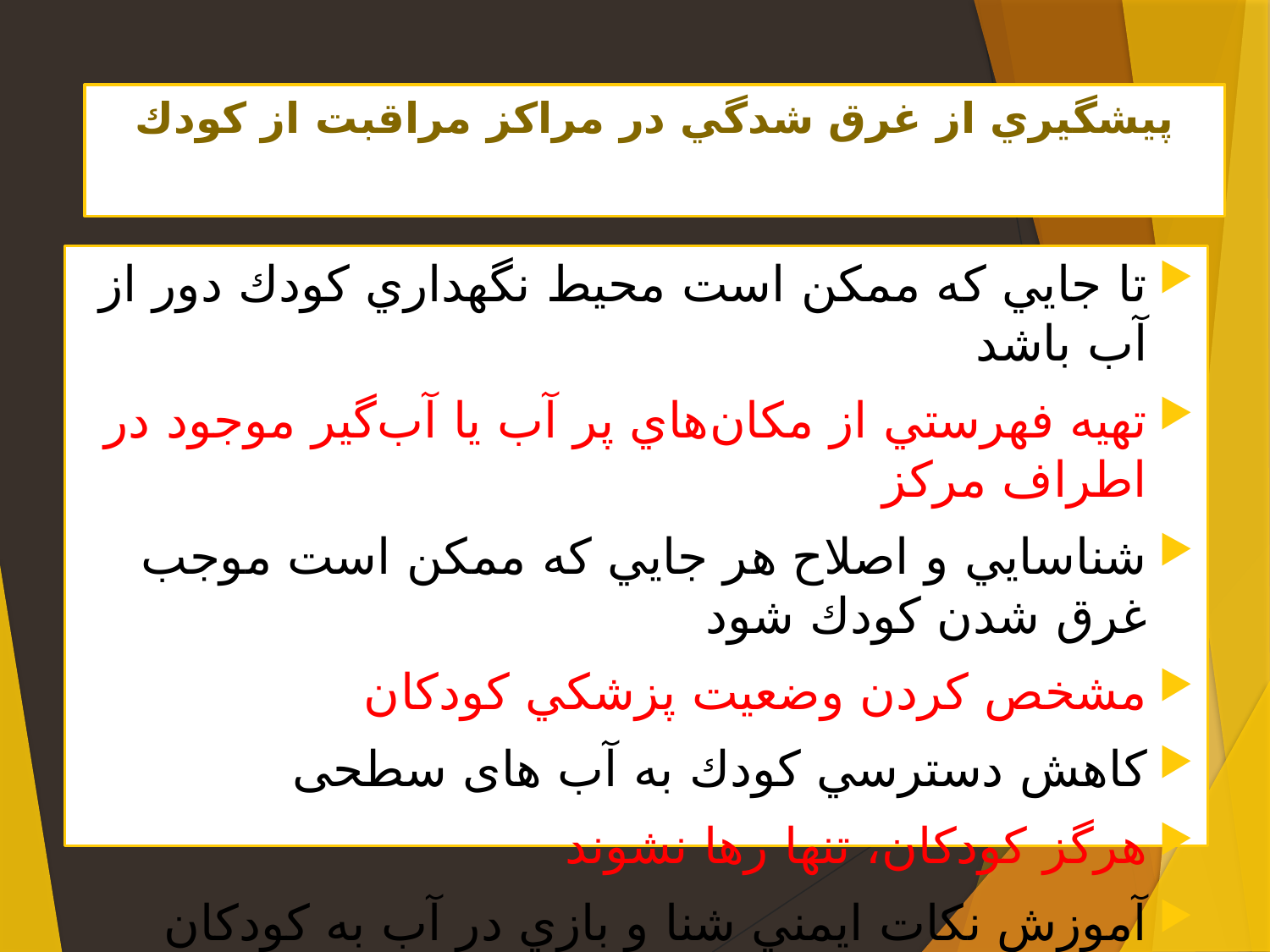

# پيشگيري از غرق شدگي در مراكز مراقبت از كودك
تا جايي كه ممكن است محيط نگهداري كودك دور از آب باشد
تهيه فهرستي از مكان‌هاي پر آب يا آب‌گير موجود در اطراف مركز
شناسايي و اصلاح هر جايي كه ممكن است موجب غرق شدن كودك شود
مشخص كردن وضعيت پزشكي كودكان
كاهش دسترسي كودك به آب های سطحی
هرگز كودكان، تنها رها نشوند
آموزش نكات ايمني شنا و بازي در آب به كودكان